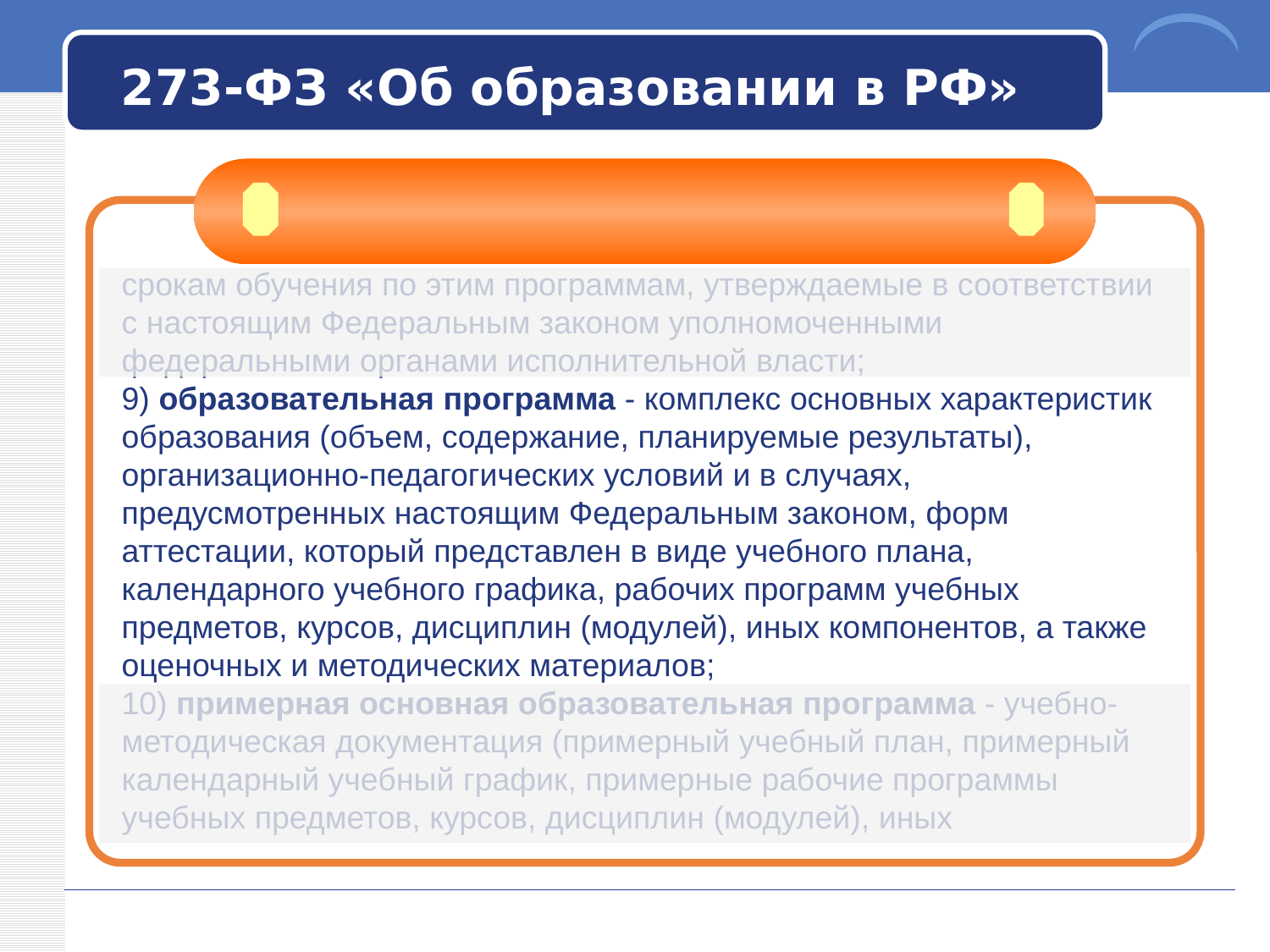

273-ФЗ «Об образовании в РФ»

срокам обучения по этим программам, утверждаемые в соответствии с настоящим Федеральным законом уполномоченными федеральными органами исполнительной власти;
9) образовательная программа - комплекс основных характеристик образования (объем, содержание, планируемые результаты), организационно-педагогических условий и в случаях, предусмотренных настоящим Федеральным законом, форм аттестации, который представлен в виде учебного плана, календарного учебного графика, рабочих программ учебных предметов, курсов, дисциплин (модулей), иных компонентов, а также оценочных и методических материалов;
10) примерная основная образовательная программа - учебно-методическая документация (примерный учебный план, примерный календарный учебный график, примерные рабочие программы учебных предметов, курсов, дисциплин (модулей), иных